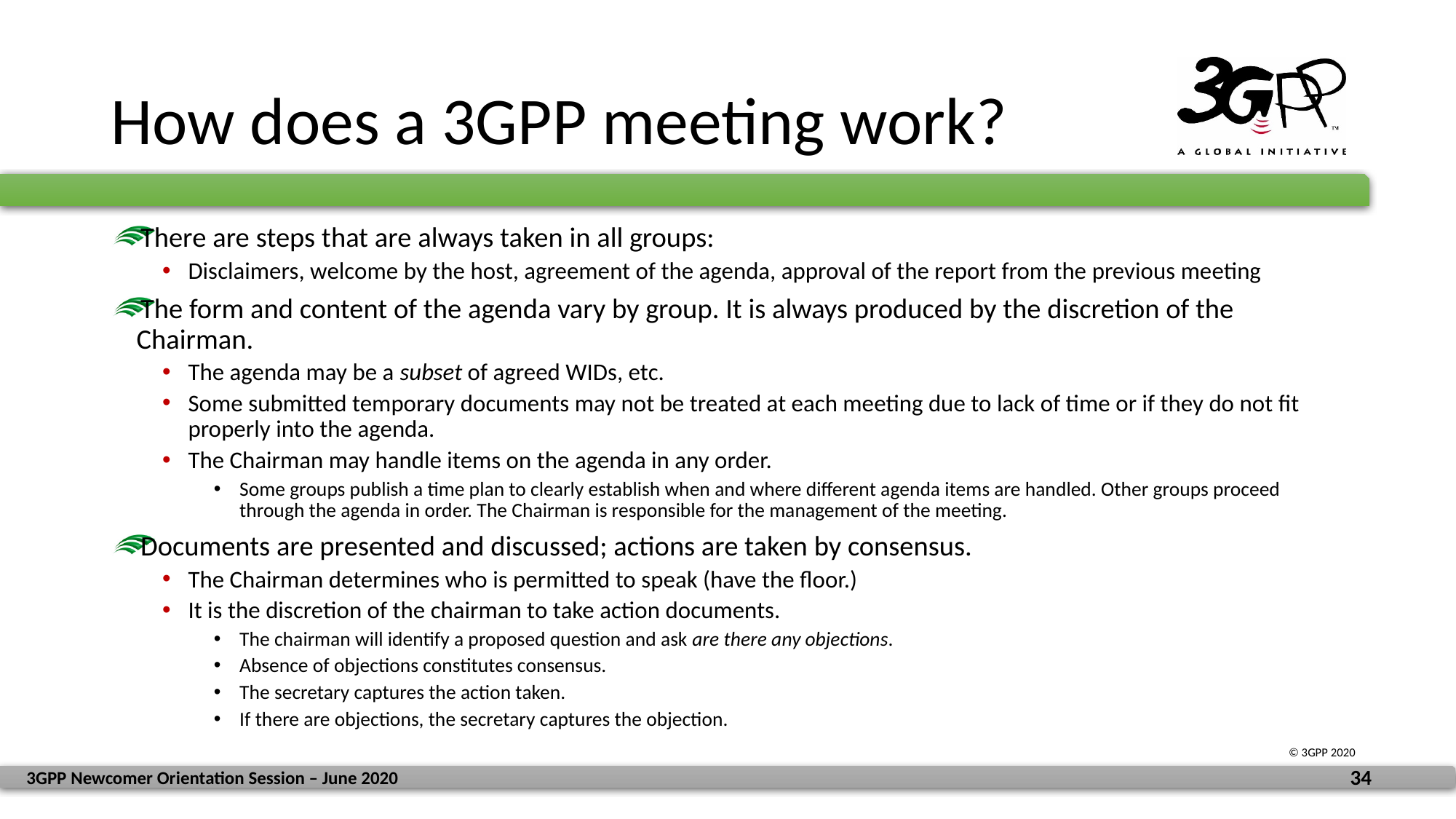

# How does a 3GPP meeting work?
There are steps that are always taken in all groups:
Disclaimers, welcome by the host, agreement of the agenda, approval of the report from the previous meeting
The form and content of the agenda vary by group. It is always produced by the discretion of the Chairman.
The agenda may be a subset of agreed WIDs, etc.
Some submitted temporary documents may not be treated at each meeting due to lack of time or if they do not fit properly into the agenda.
The Chairman may handle items on the agenda in any order.
Some groups publish a time plan to clearly establish when and where different agenda items are handled. Other groups proceed through the agenda in order. The Chairman is responsible for the management of the meeting.
Documents are presented and discussed; actions are taken by consensus.
The Chairman determines who is permitted to speak (have the floor.)
It is the discretion of the chairman to take action documents.
The chairman will identify a proposed question and ask are there any objections.
Absence of objections constitutes consensus.
The secretary captures the action taken.
If there are objections, the secretary captures the objection.